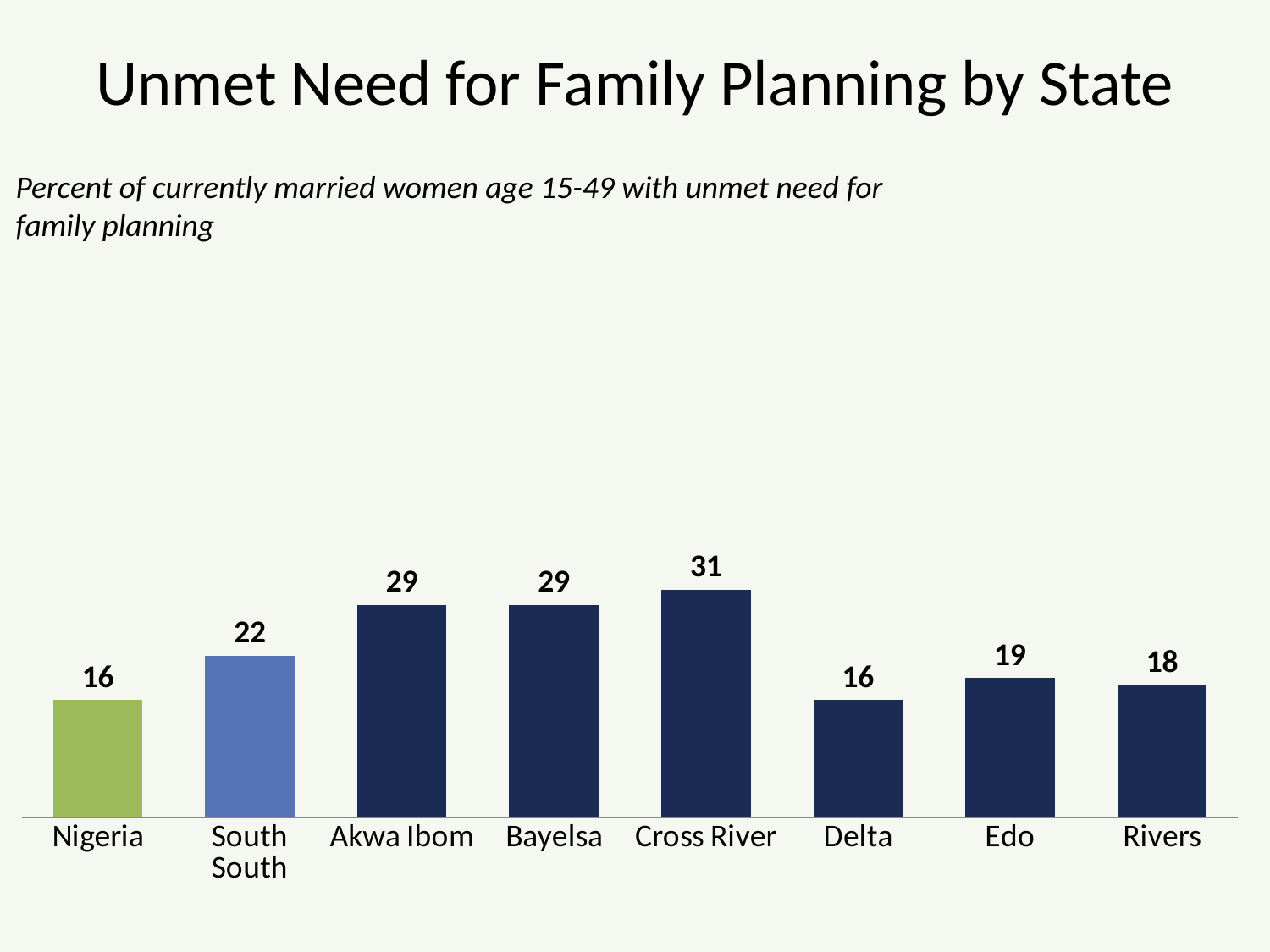

# Unmet Need for Family Planning by State
Percent of currently married women age 15-49 with unmet need for family planning

### Chart

| Category | Women  |
|---|---|
| Nigeria | 16.0 |
| South South | 22.0 |
| Akwa Ibom | 29.0 |
| Bayelsa | 29.0 |
| Cross River | 31.0 |
| Delta | 16.0 |
| Edo | 19.0 |
| Rivers | 18.0 |